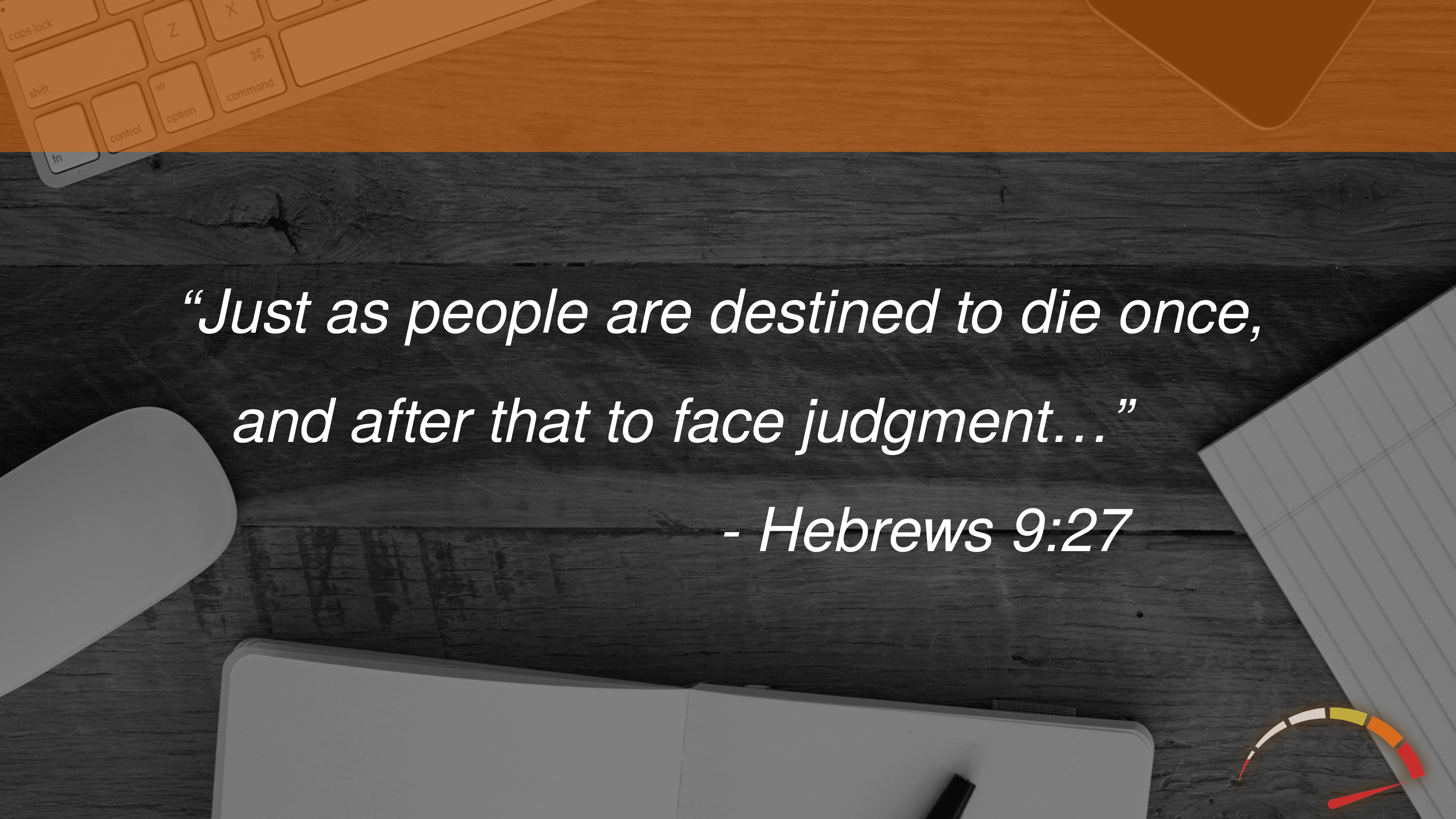

“Just as people are destined to die once, and after that to face judgment…”
                        - Hebrews 9:27